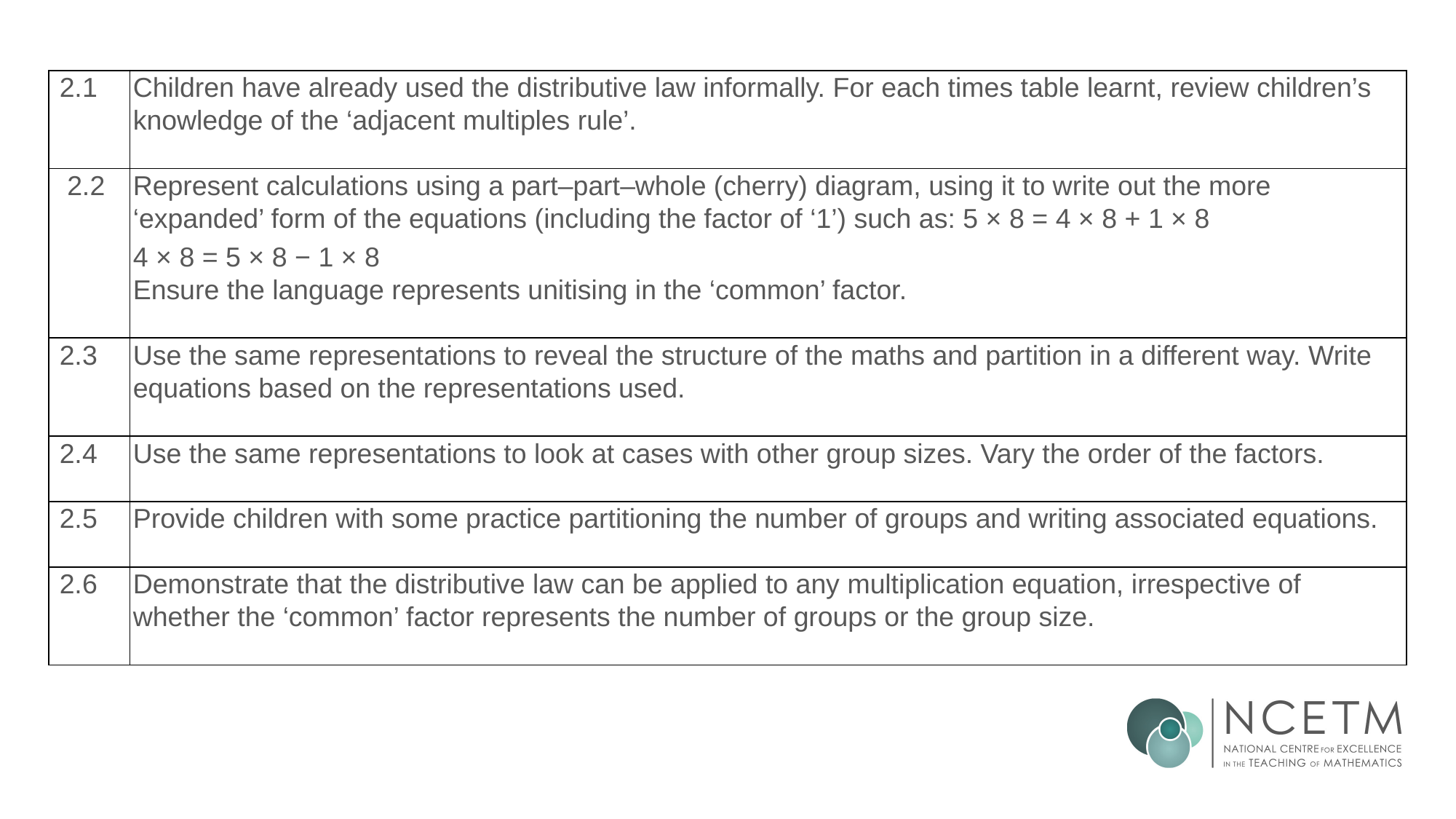

| 2.1 | Children have already used the distributive law informally. For each times table learnt, review children’s knowledge of the ‘adjacent multiples rule’. |
| --- | --- |
| 2.2 | Represent calculations using a part–part–whole (cherry) diagram, using it to write out the more ‘expanded’ form of the equations (including the factor of ‘1’) such as: 5 × 8 = 4 × 8 + 1 × 8 4 × 8 = 5 × 8 − 1 × 8 Ensure the language represents unitising in the ‘common’ factor. |
| 2.3 | Use the same representations to reveal the structure of the maths and partition in a different way. Write equations based on the representations used. |
| 2.4 | Use the same representations to look at cases with other group sizes. Vary the order of the factors. |
| 2.5 | Provide children with some practice partitioning the number of groups and writing associated equations. |
| 2.6 | Demonstrate that the distributive law can be applied to any multiplication equation, irrespective of whether the ‘common’ factor represents the number of groups or the group size. |